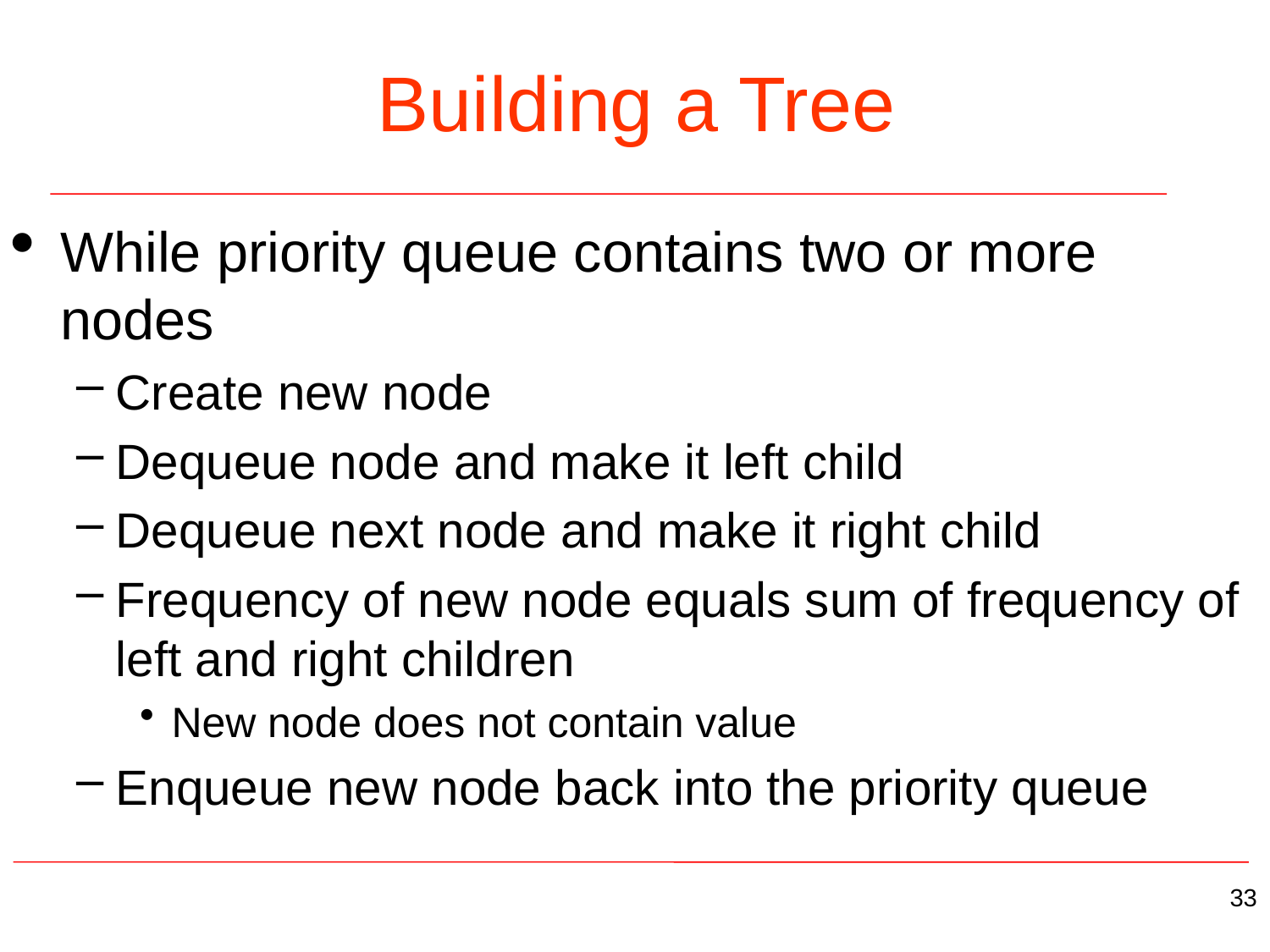

# Building a Tree
While priority queue contains two or more nodes
Create new node
Dequeue node and make it left child
Dequeue next node and make it right child
Frequency of new node equals sum of frequency of left and right children
New node does not contain value
Enqueue new node back into the priority queue

33